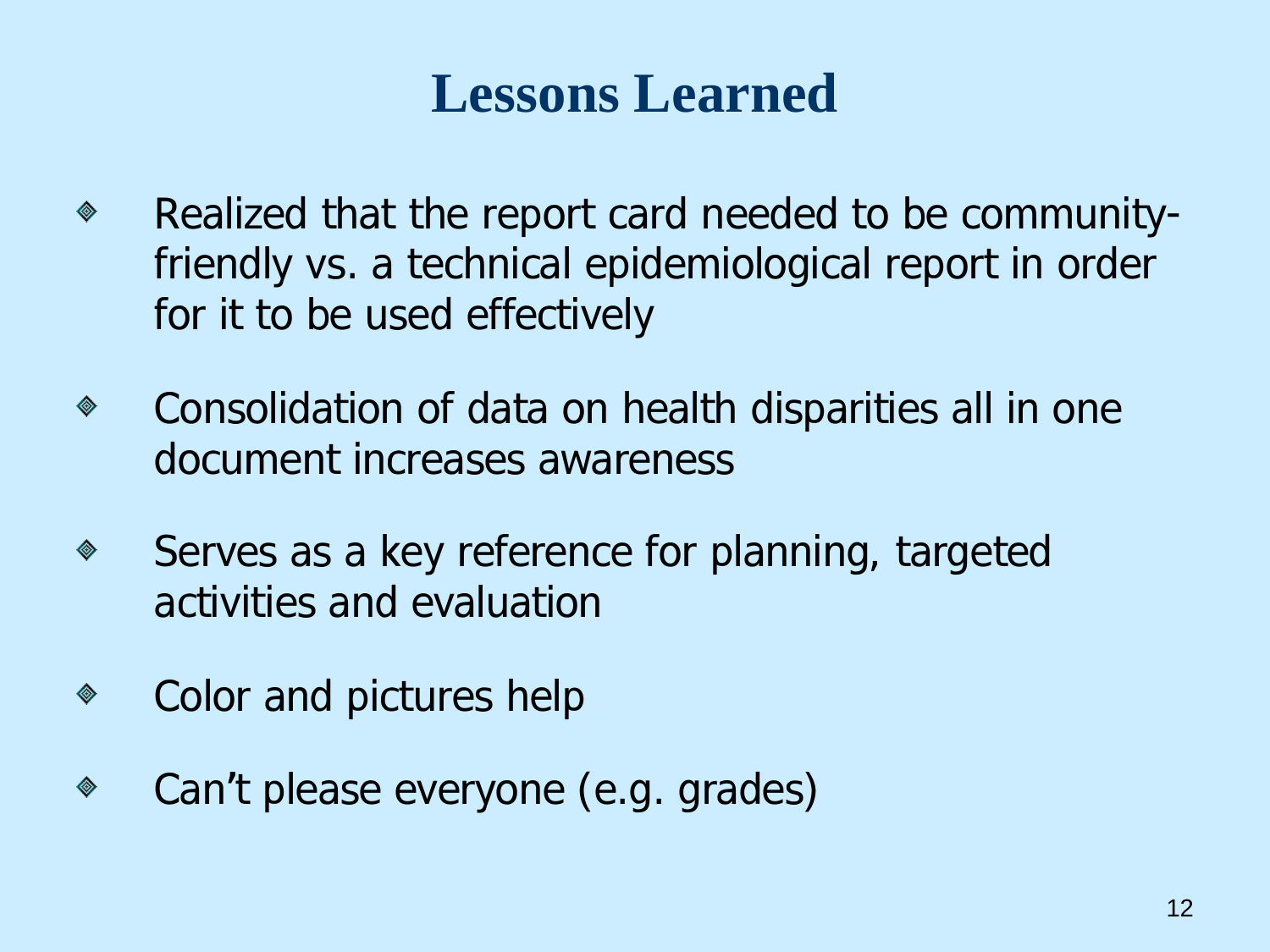

# Lessons Learned
Realized that the report card needed to be community-friendly vs. a technical epidemiological report in order for it to be used effectively
Consolidation of data on health disparities all in one document increases awareness
Serves as a key reference for planning, targeted activities and evaluation
Color and pictures help
Can’t please everyone (e.g. grades)

12